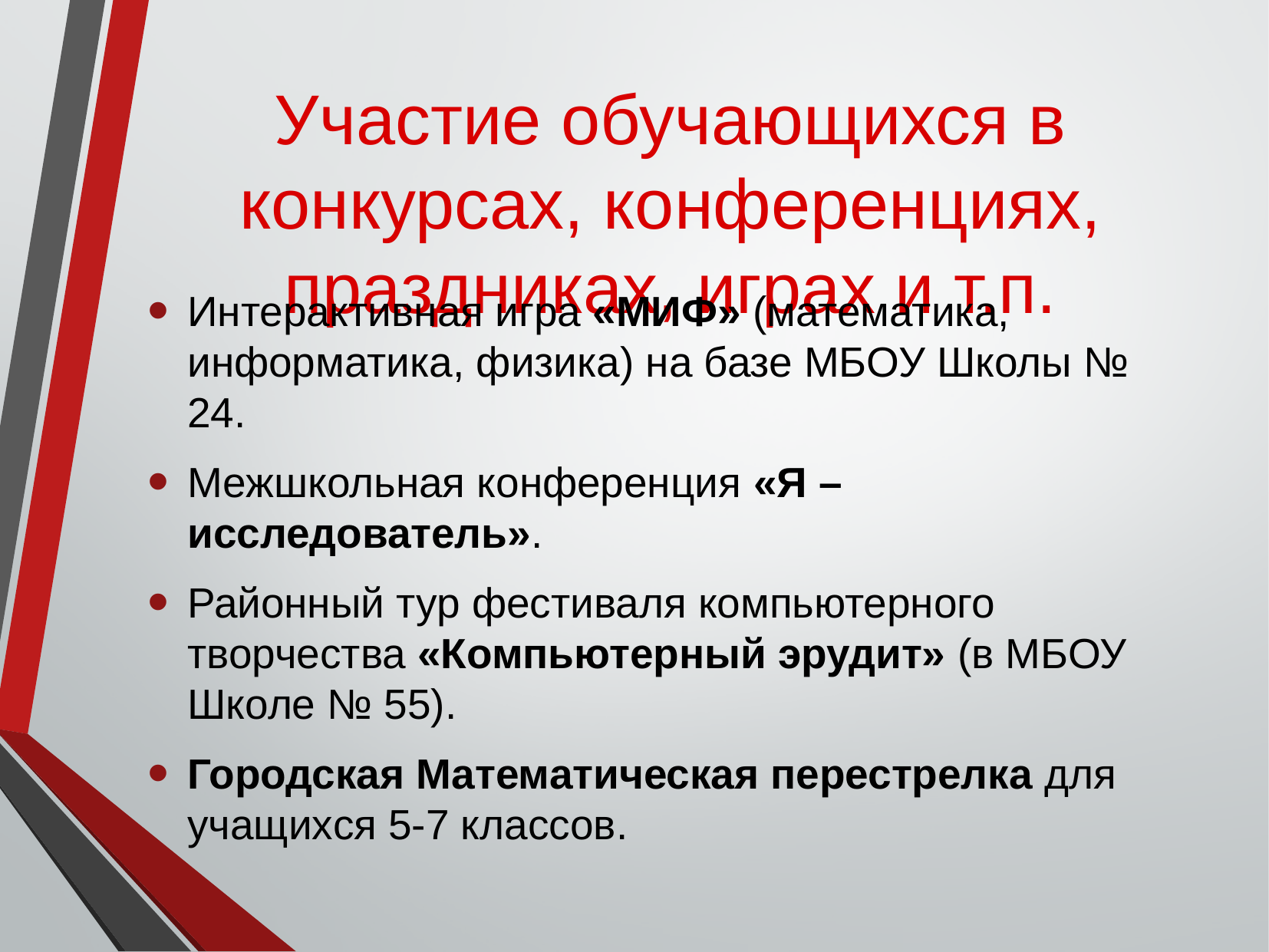

# Участие обучающихся в конкурсах, конференциях, праздниках, играх и т.п.
Интерактивная игра «МИФ» (математика, информатика, физика) на базе МБОУ Школы № 24.
Межшкольная конференция «Я – исследователь».
Районный тур фестиваля компьютерного творчества «Компьютерный эрудит» (в МБОУ Школе № 55).
Городская Математическая перестрелка для учащихся 5-7 классов.